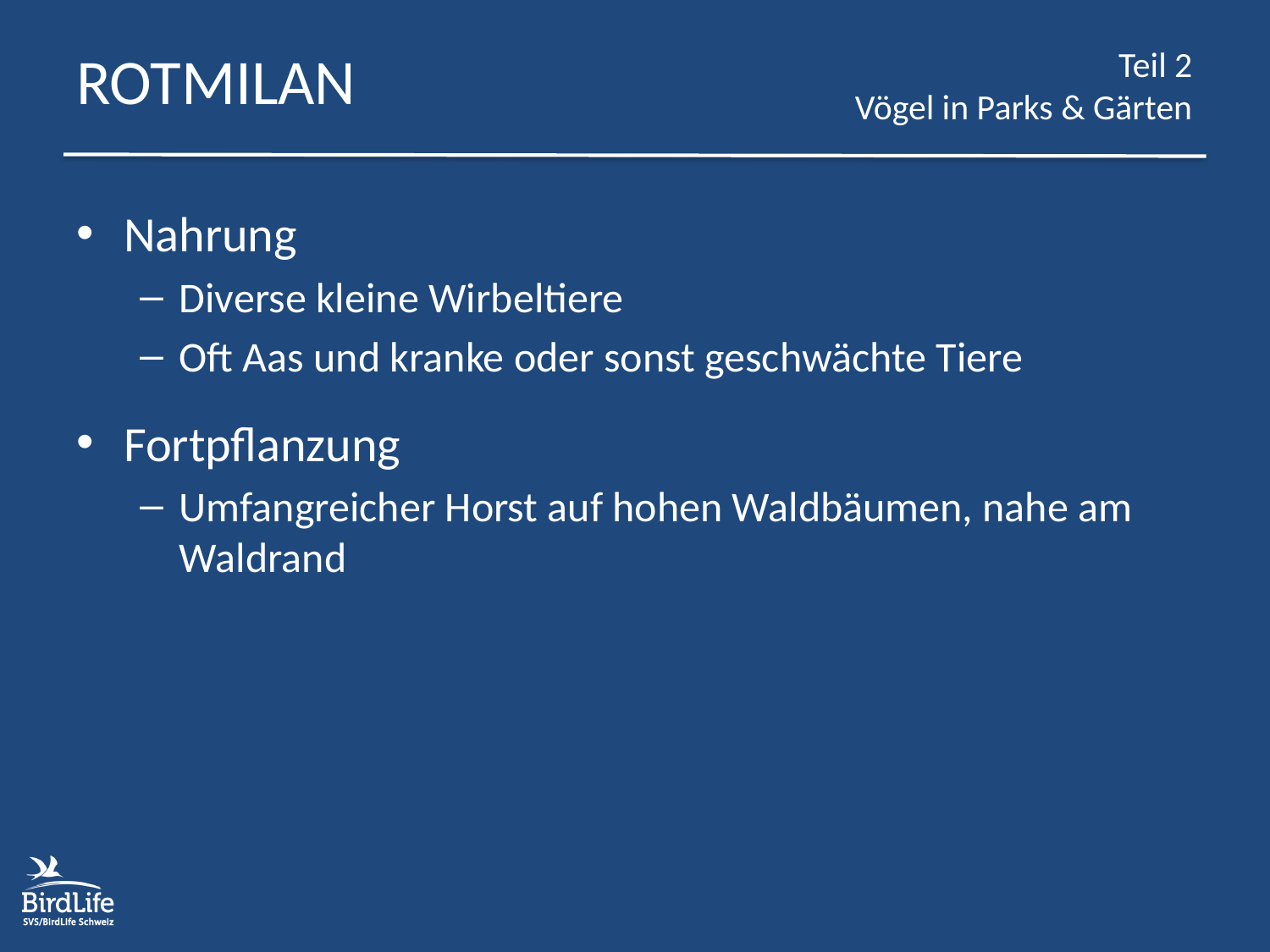

# ROTMILAN
Nahrung
Diverse kleine Wirbeltiere
Oft Aas und kranke oder sonst geschwächte Tiere
Fortpflanzung
Umfangreicher Horst auf hohen Waldbäumen, nahe am Waldrand